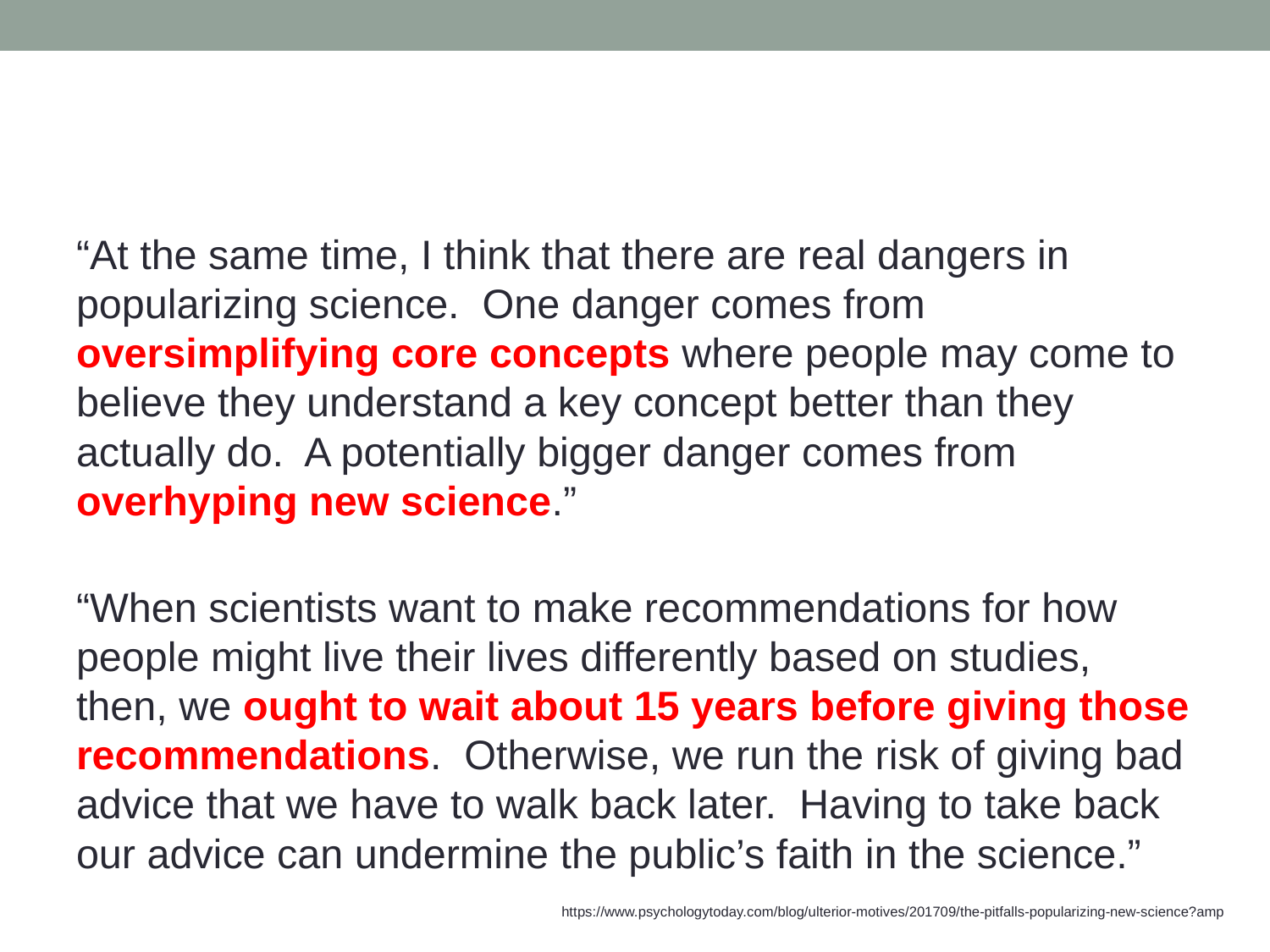

#
“At the same time, I think that there are real dangers in popularizing science.  One danger comes from oversimplifying core concepts where people may come to believe they understand a key concept better than they actually do.  A potentially bigger danger comes from overhyping new science.”
“When scientists want to make recommendations for how people might live their lives differently based on studies, then, we ought to wait about 15 years before giving those recommendations.  Otherwise, we run the risk of giving bad advice that we have to walk back later.  Having to take back our advice can undermine the public’s faith in the science.”

https://www.psychologytoday.com/blog/ulterior-motives/201709/the-pitfalls-popularizing-new-science?amp